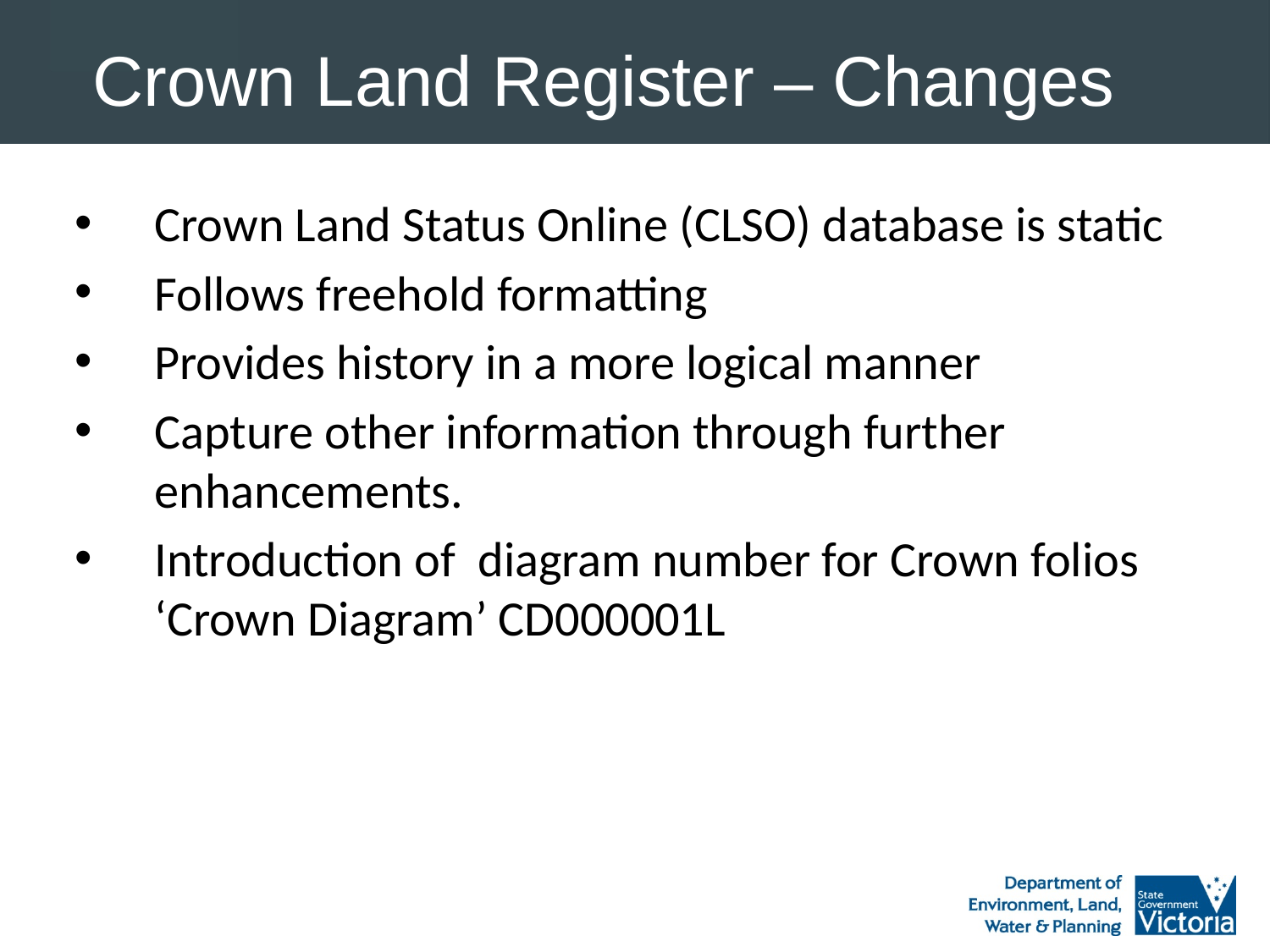

# Crown Land Register – Changes
Crown Land Status Online (CLSO) database is static
Follows freehold formatting
Provides history in a more logical manner
Capture other information through further enhancements.
Introduction of  diagram number for Crown folios ‘Crown Diagram’ CD000001L